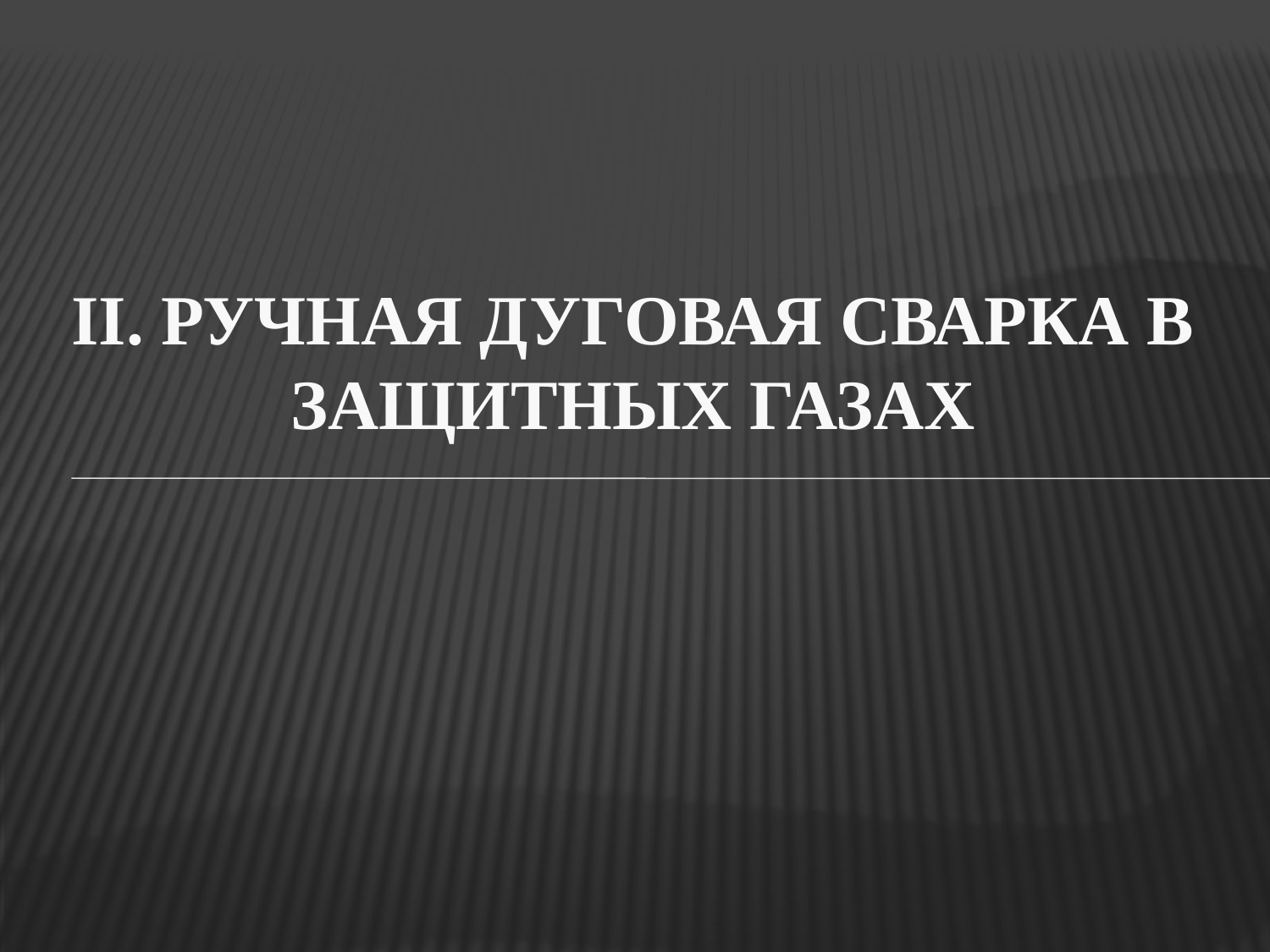

# II. Ручная дуговая сварка в защитных газах